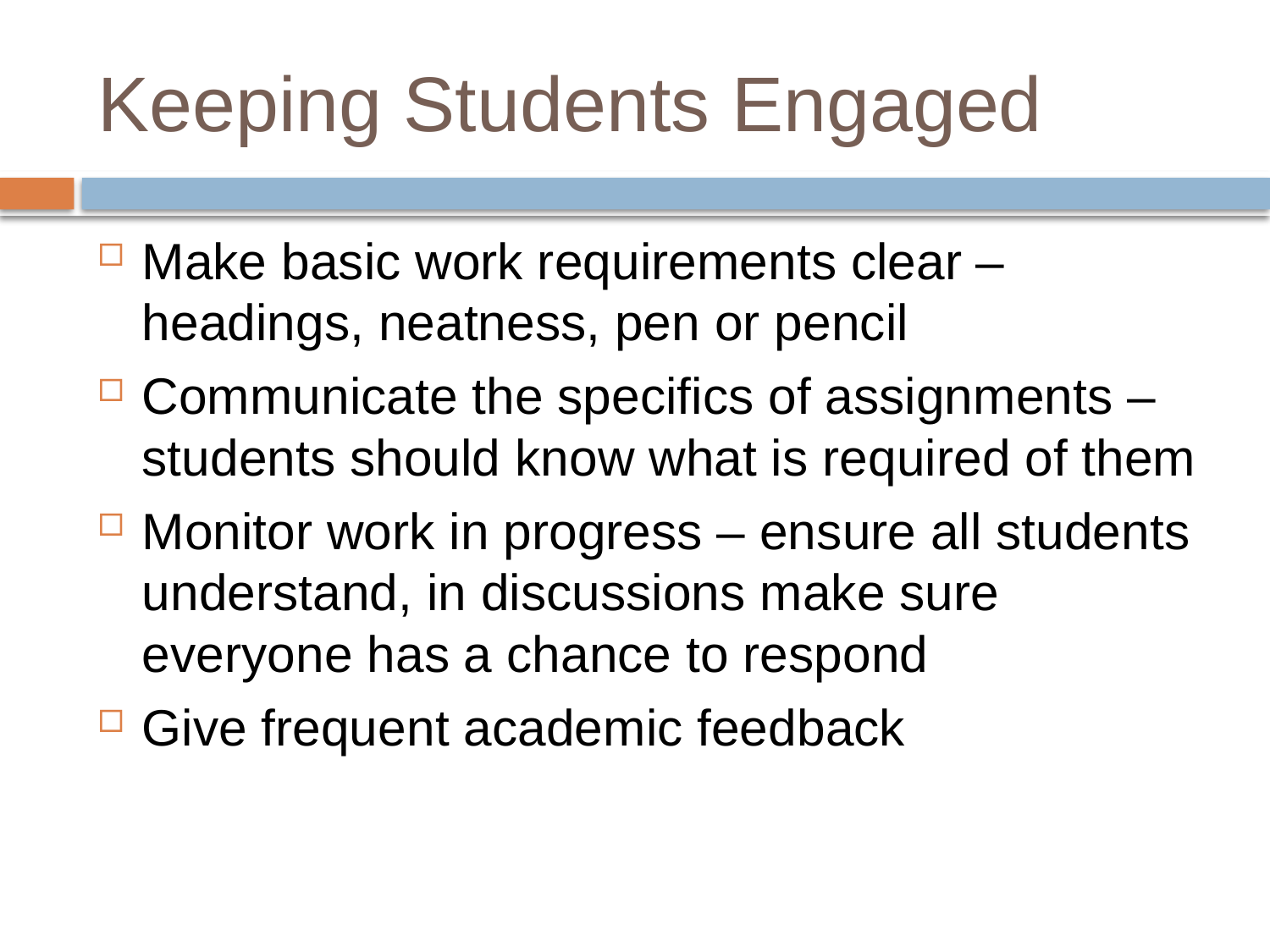

# Keeping Students Engaged
Make basic work requirements clear – headings, neatness, pen or pencil
Communicate the specifics of assignments – students should know what is required of them
Monitor work in progress – ensure all students understand, in discussions make sure everyone has a chance to respond
Give frequent academic feedback